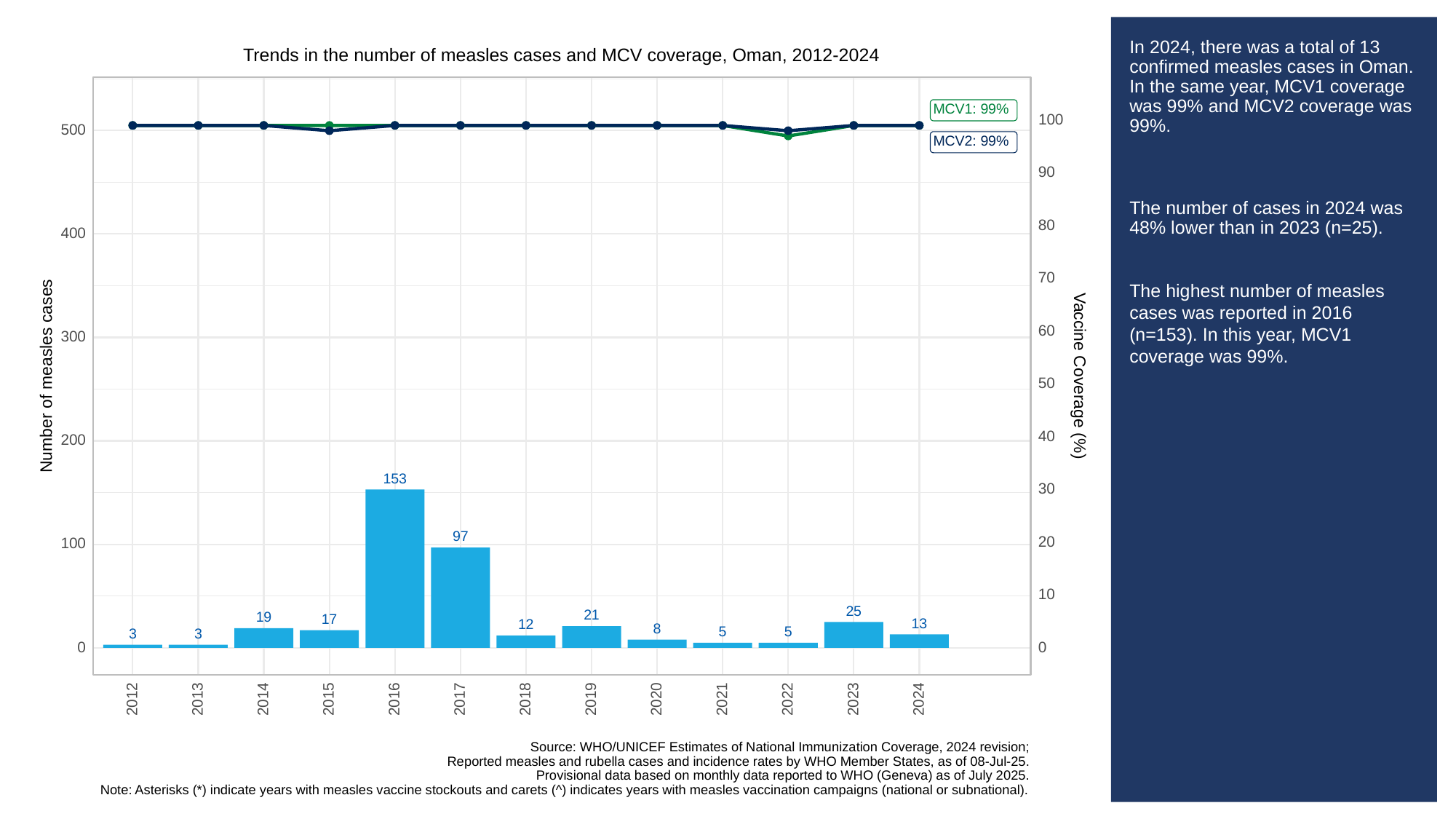

# In 2024, there was a total of 13 confirmed measles cases in Oman. In the same year, MCV1 coverage was 99% and MCV2 coverage was 99%.

The number of cases in 2024 was 48% lower than in 2023 (n=25).

The highest number of measles cases was reported in 2016 (n=153). In this year, MCV1 coverage was 99%.

Trends in the number of measles cases and MCV coverage, Oman, 2012-2024

MCV1: 99%

100

500

MCV2: 99%
90

80
400

70

60
300

Vaccine Coverage (%)
Number of measles cases
50

40
200

153
30

97
20
100

10

25
21
19
17
13
12

8

5
5

3
3

0
0

2013
2023
2012
2014
2015
2016
2017
2018
2019
2020
2021
2022
2024
Source: WHO/UNICEF Estimates of National Immunization Coverage, 2024 revision;
Reported measles and rubella cases and incidence rates by WHO Member States, as of 08-Jul-25.
Provisional data based on monthly data reported to WHO (Geneva) as of July 2025.
Note: Asterisks (*) indicate years with measles vaccine stockouts and carets (^) indicates years with measles vaccination campaigns (national or subnational).